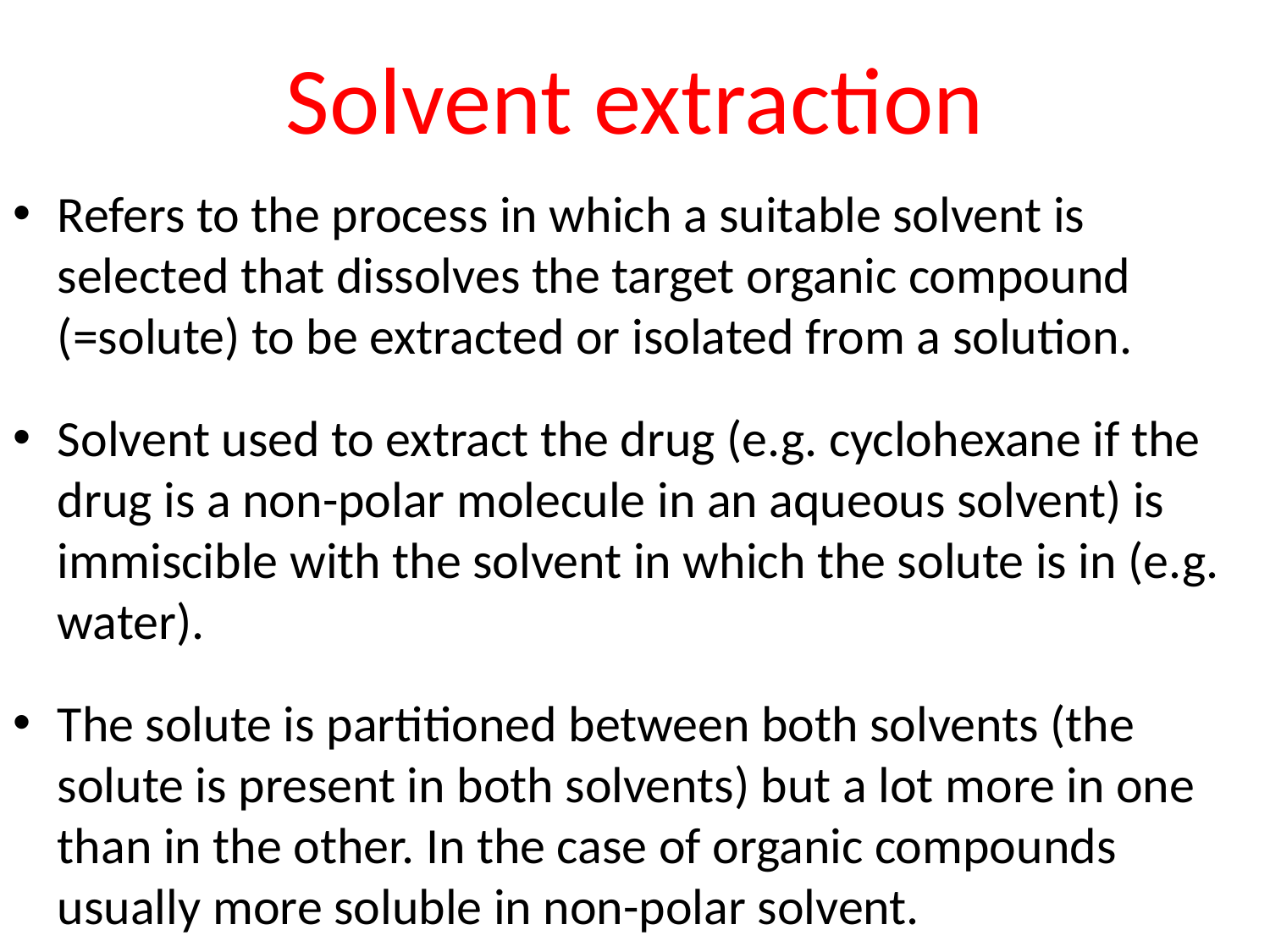

# Solvent extraction
Refers to the process in which a suitable solvent is selected that dissolves the target organic compound (=solute) to be extracted or isolated from a solution.

Solvent used to extract the drug (e.g. cyclohexane if the drug is a non-polar molecule in an aqueous solvent) is immiscible with the solvent in which the solute is in (e.g. water).

The solute is partitioned between both solvents (the solute is present in both solvents) but a lot more in one than in the other. In the case of organic compounds usually more soluble in non-polar solvent.